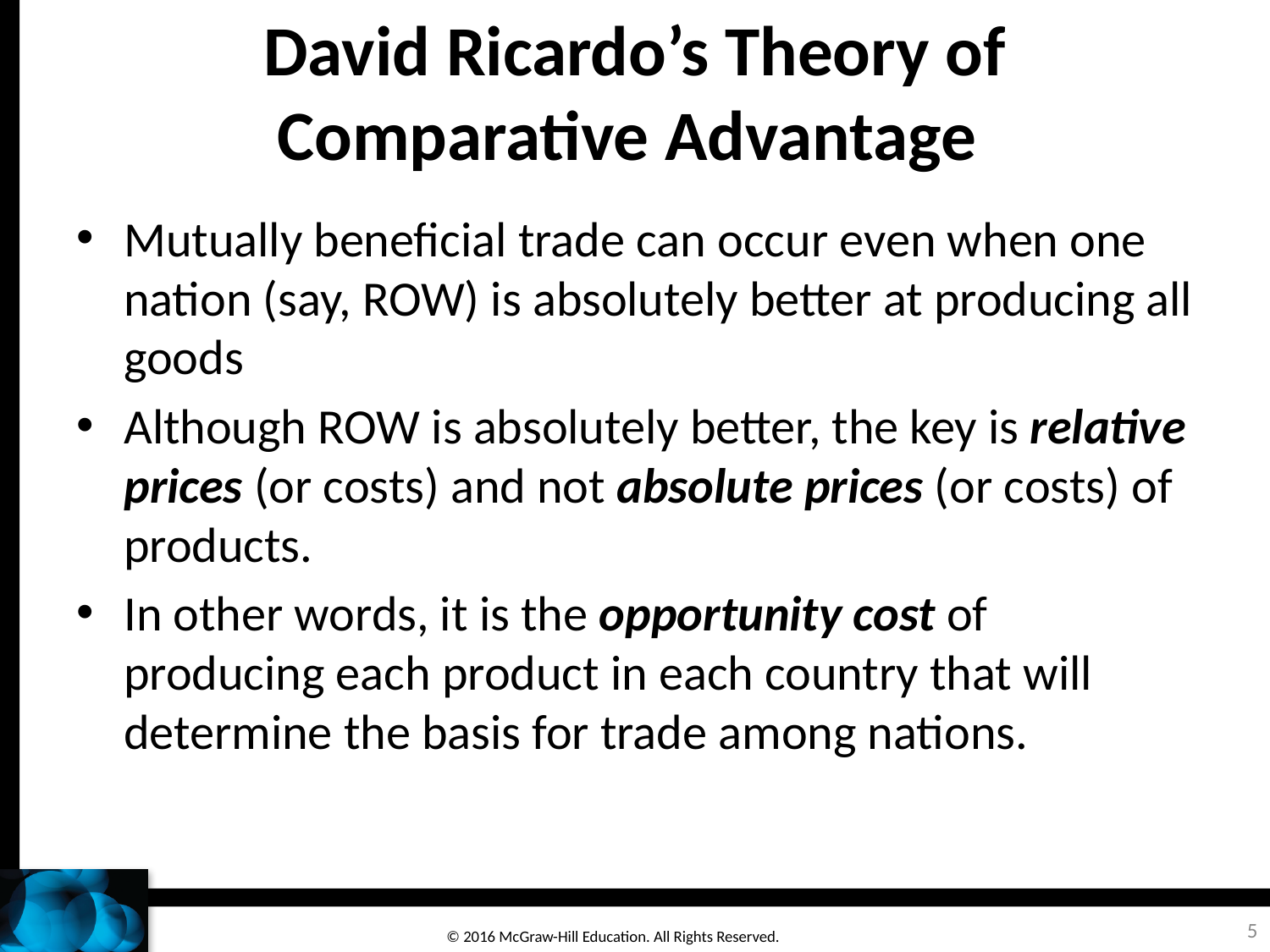

# David Ricardo’s Theory of Comparative Advantage
Mutually beneficial trade can occur even when one nation (say, ROW) is absolutely better at producing all goods
Although ROW is absolutely better, the key is relative prices (or costs) and not absolute prices (or costs) of products.
In other words, it is the opportunity cost of producing each product in each country that will determine the basis for trade among nations.

5
© 2016 McGraw-Hill Education. All Rights Reserved.